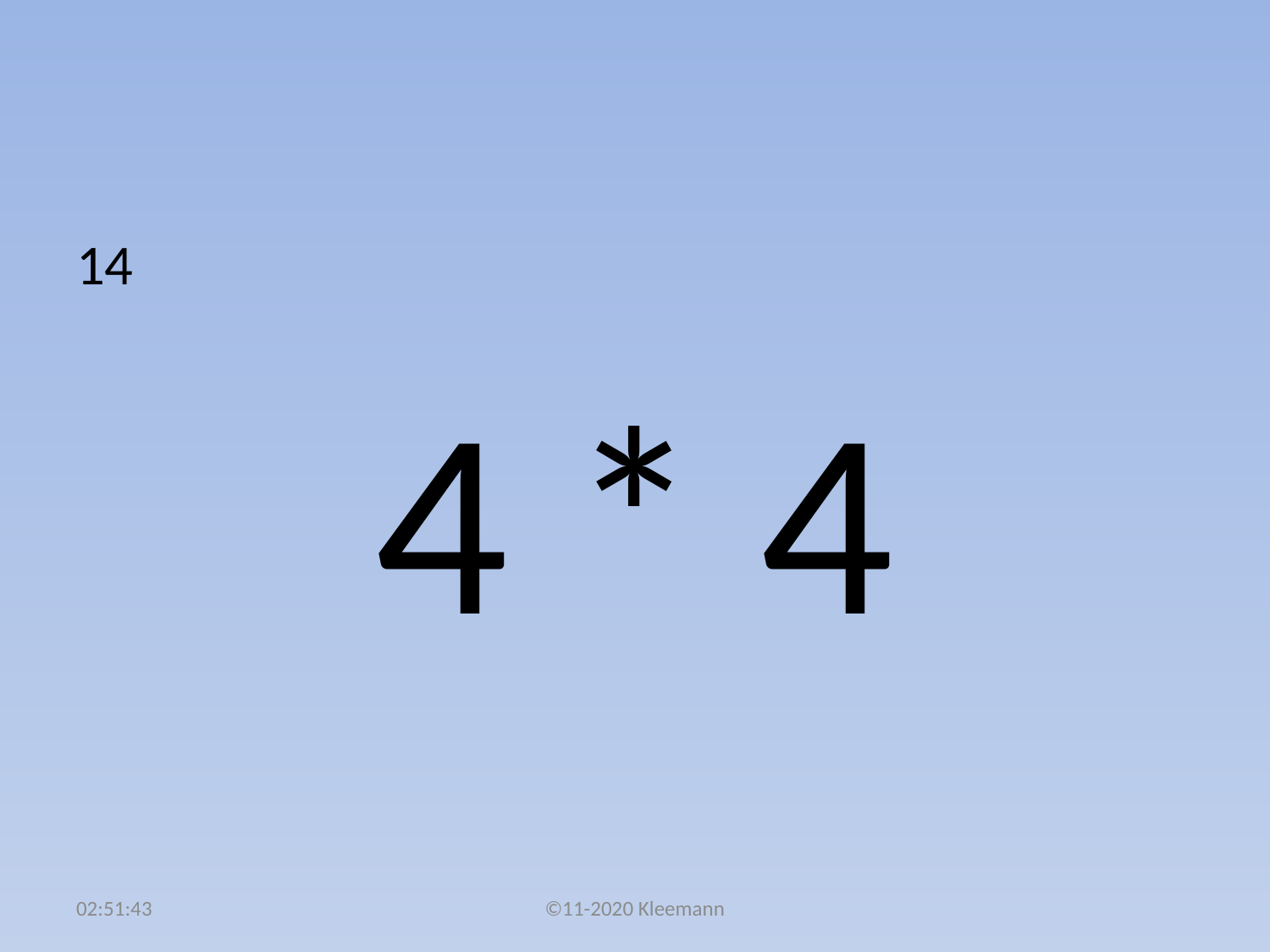

#
14
4 * 4
02:51:43
©11-2020 Kleemann